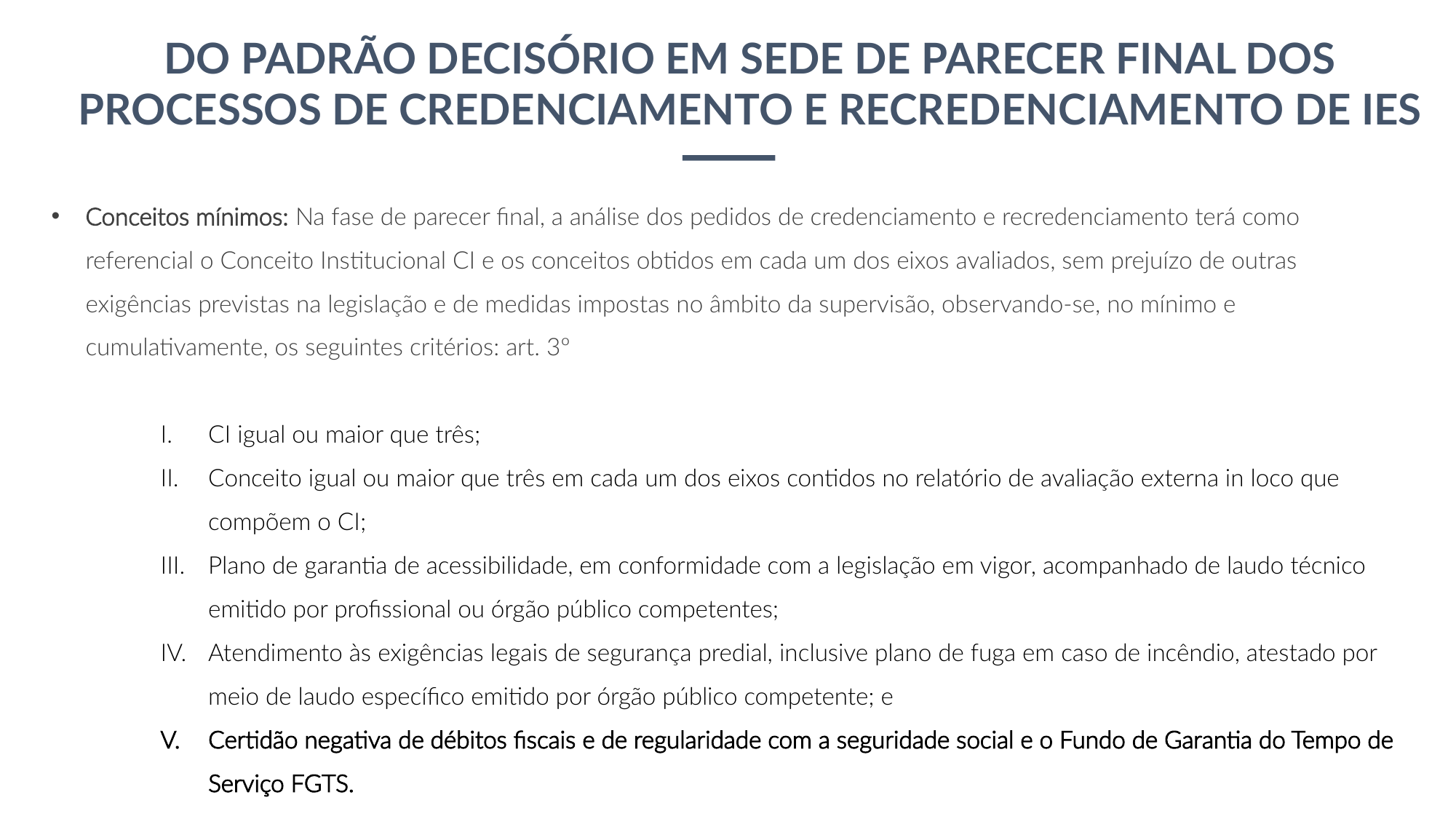

DO PADRÃO DECISÓRIO EM SEDE DE PARECER FINAL DOS
PROCESSOS DE CREDENCIAMENTO E RECREDENCIAMENTO DE IES

Conceitos mínimos: Na fase de parecer final, a análise dos pedidos de credenciamento e recredenciamento terá como referencial o Conceito Institucional CI e os conceitos obtidos em cada um dos eixos avaliados, sem prejuízo de outras exigências previstas na legislação e de medidas impostas no âmbito da supervisão, observando-se, no mínimo e cumulativamente, os seguintes critérios: art. 3º

CI igual ou maior que três;
Conceito igual ou maior que três em cada um dos eixos contidos no relatório de avaliação externa in loco que compõem o CI;
Plano de garantia de acessibilidade, em conformidade com a legislação em vigor, acompanhado de laudo técnico emitido por profissional ou órgão público competentes;
Atendimento às exigências legais de segurança predial, inclusive plano de fuga em caso de incêndio, atestado por meio de laudo específico emitido por órgão público competente; e
Certidão negativa de débitos fiscais e de regularidade com a seguridade social e o Fundo de Garantia do Tempo de Serviço FGTS.